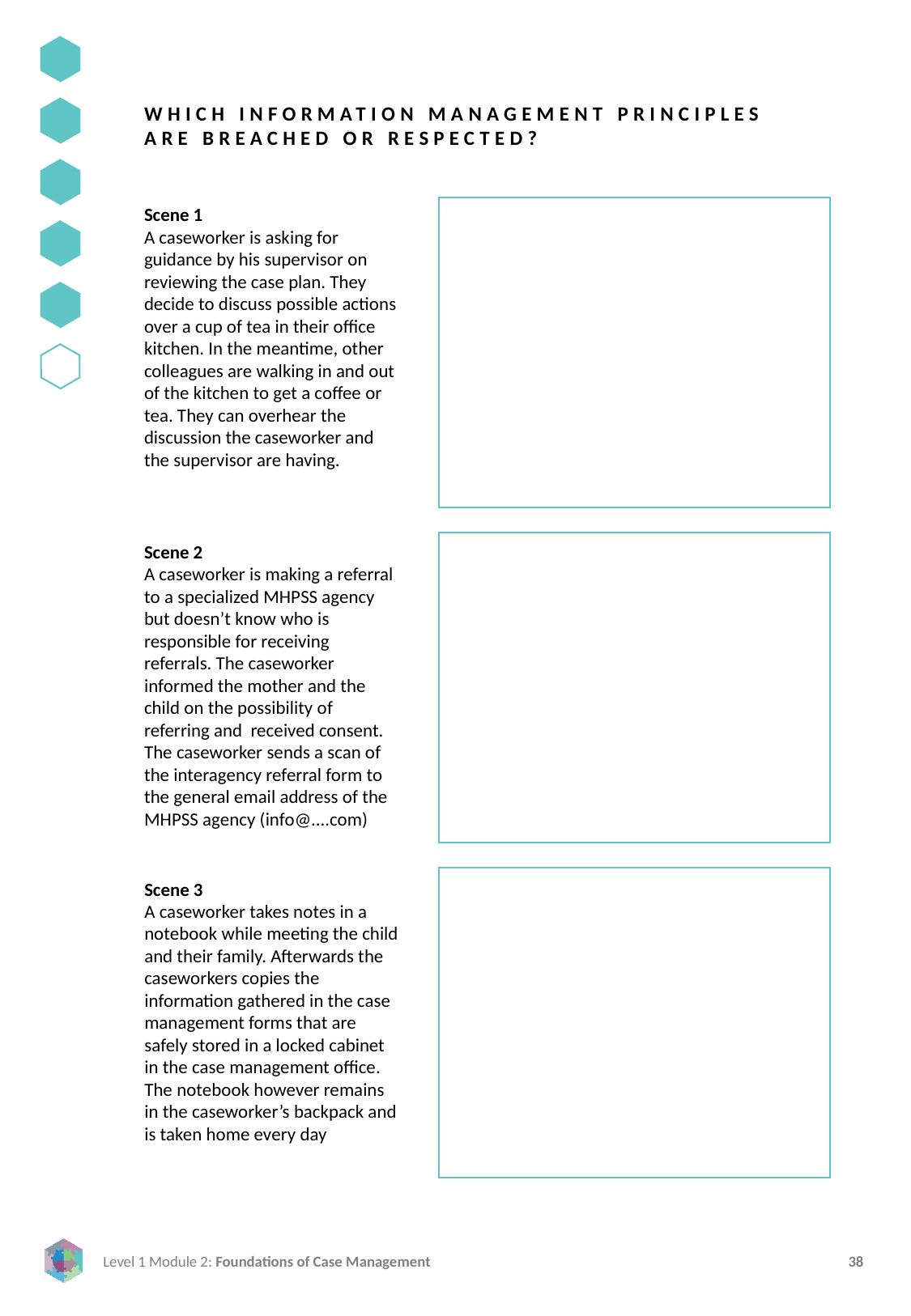

WHICH INFORMATION MANAGEMENT PRINCIPLES ARE BREACHED OR RESPECTED?

Scene 1
A caseworker is asking for guidance by his supervisor on reviewing the case plan. They decide to discuss possible actions over a cup of tea in their office kitchen. In the meantime, other colleagues are walking in and out of the kitchen to get a coffee or tea. They can overhear the discussion the caseworker and the supervisor are having.

Scene 2
A caseworker is making a referral to a specialized MHPSS agency but doesn’t know who is responsible for receiving referrals. The caseworker informed the mother and the child on the possibility of referring and  received consent. The caseworker sends a scan of the interagency referral form to the general email address of the MHPSS agency (info@....com)

Scene 3
A caseworker takes notes in a notebook while meeting the child and their family. Afterwards the caseworkers copies the information gathered in the case management forms that are safely stored in a locked cabinet in the case management office. The notebook however remains in the caseworker’s backpack and is taken home every day